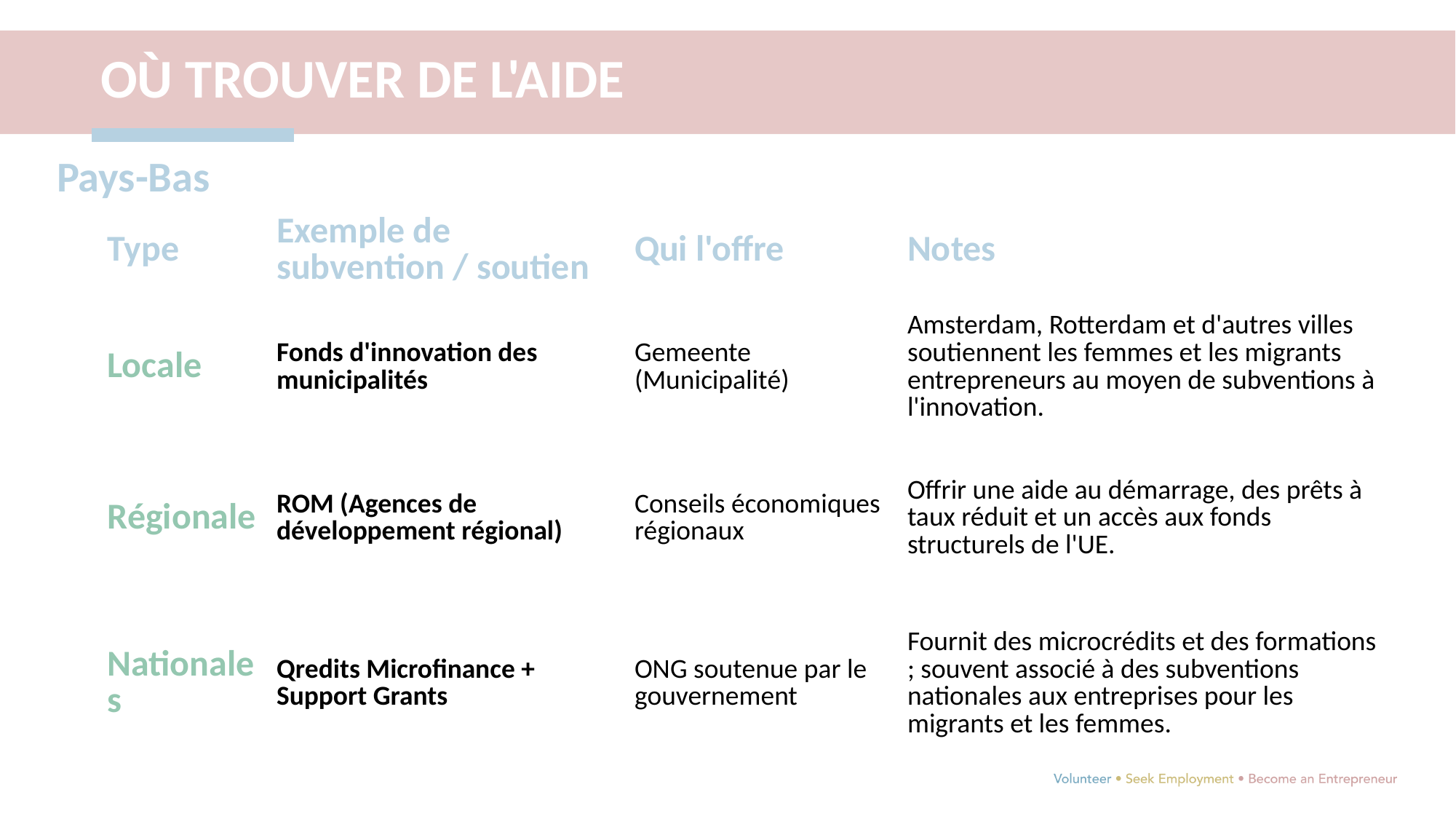

OÙ TROUVER DE L'AIDE
Pays-Bas

| Type | Exemple de subvention / soutien | Qui l'offre | Notes |
| --- | --- | --- | --- |
| Locale | Fonds d'innovation des municipalités | Gemeente (Municipalité) | Amsterdam, Rotterdam et d'autres villes soutiennent les femmes et les migrants entrepreneurs au moyen de subventions à l'innovation. |
| Régionale | ROM (Agences de développement régional) | Conseils économiques régionaux | Offrir une aide au démarrage, des prêts à taux réduit et un accès aux fonds structurels de l'UE. |
| Nationales | Qredits Microfinance + Support Grants | ONG soutenue par le gouvernement | Fournit des microcrédits et des formations ; souvent associé à des subventions nationales aux entreprises pour les migrants et les femmes. |